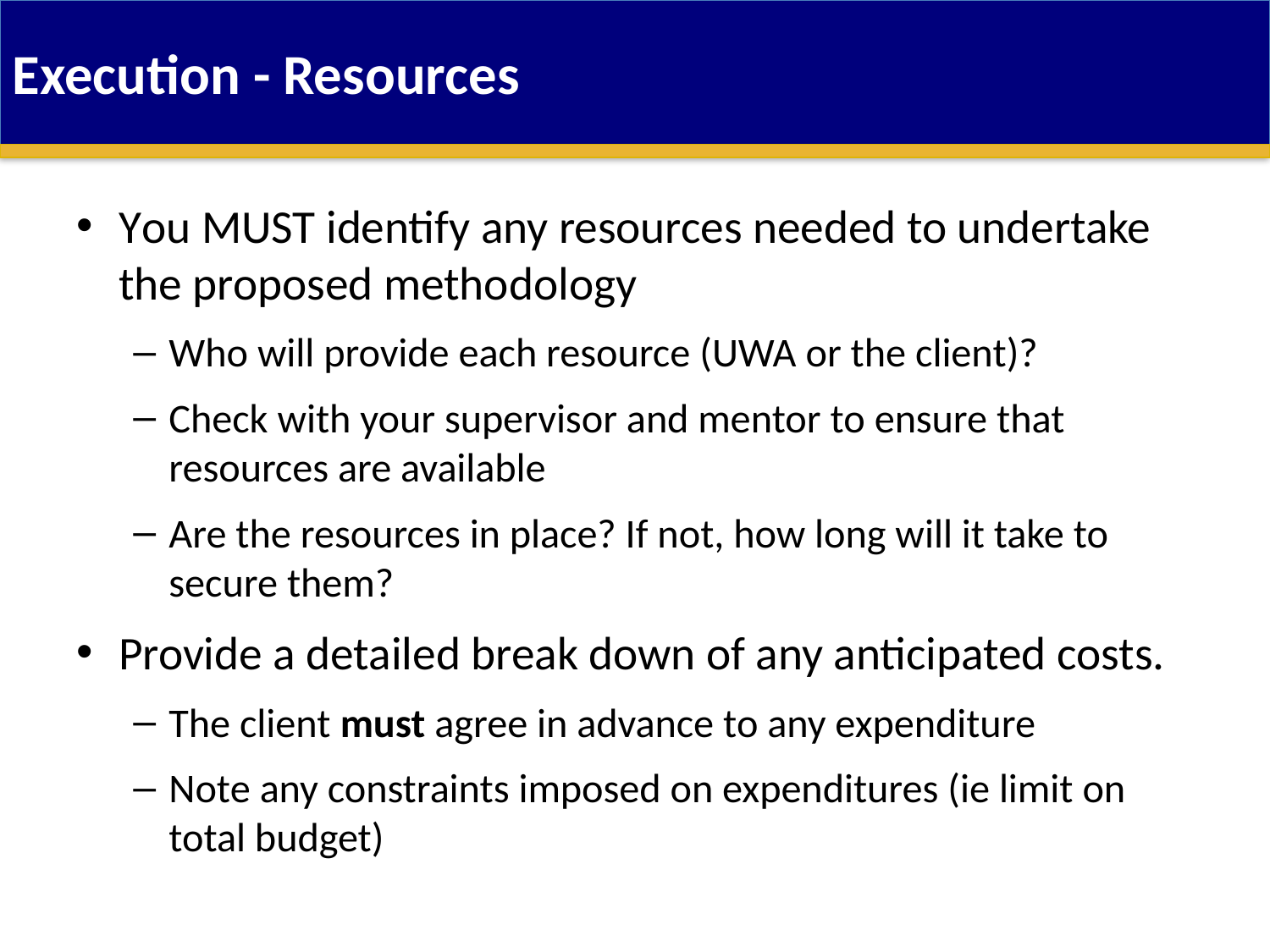

Execution - Resources

You MUST identify any resources needed to undertake the proposed methodology
Who will provide each resource (UWA or the client)?
Check with your supervisor and mentor to ensure that resources are available
Are the resources in place? If not, how long will it take to secure them?
Provide a detailed break down of any anticipated costs.
The client must agree in advance to any expenditure
Note any constraints imposed on expenditures (ie limit on total budget)